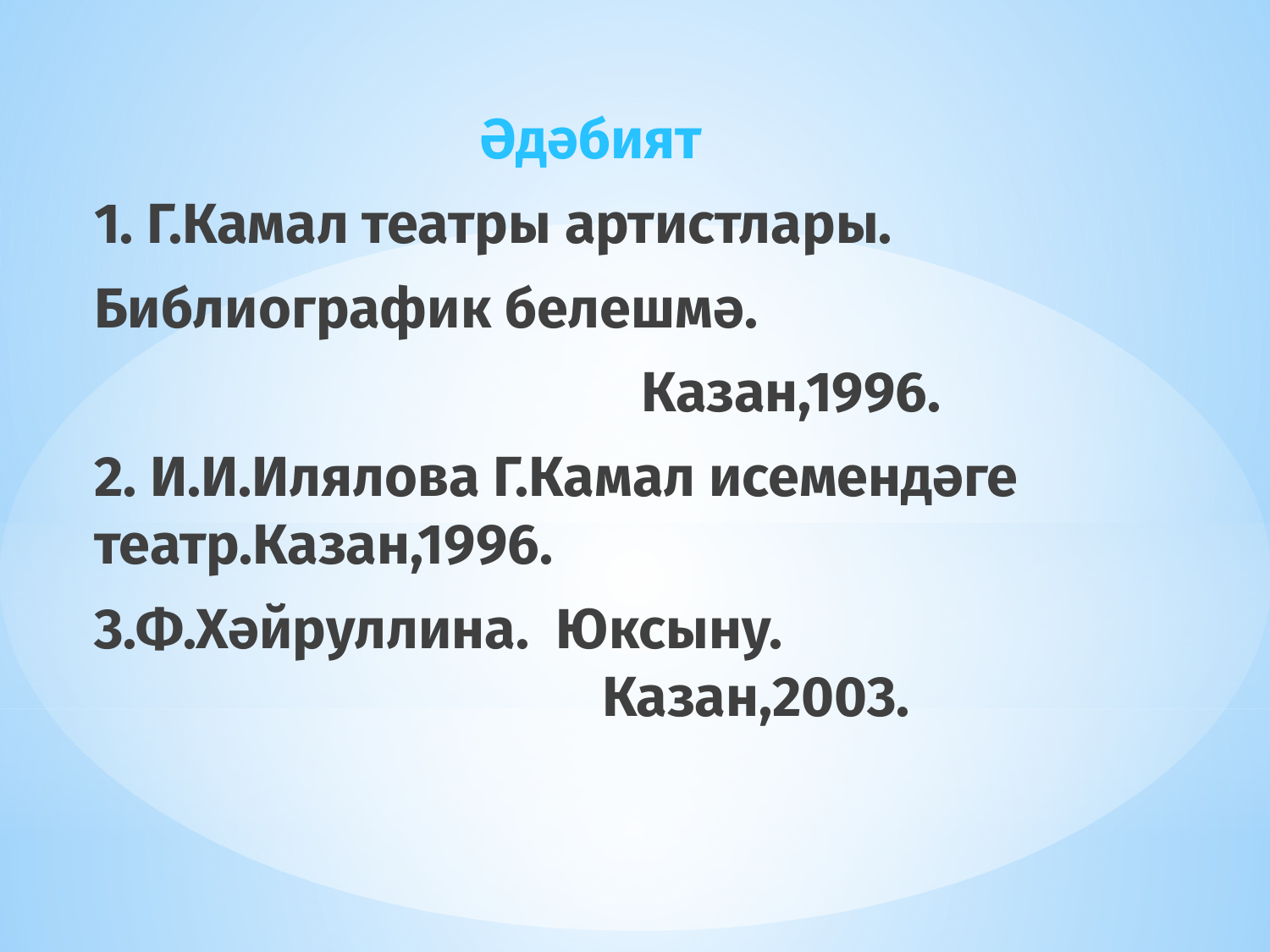

Әдәбият
1. Г.Камал театры артистлары.
Библиографик белешмә.
		                      Казан,1996.
2. И.И.Илялова Г.Камал исемендәге театр.Казан,1996.
3.Ф.Хәйруллина.  Юксыну. 						Казан,2003.